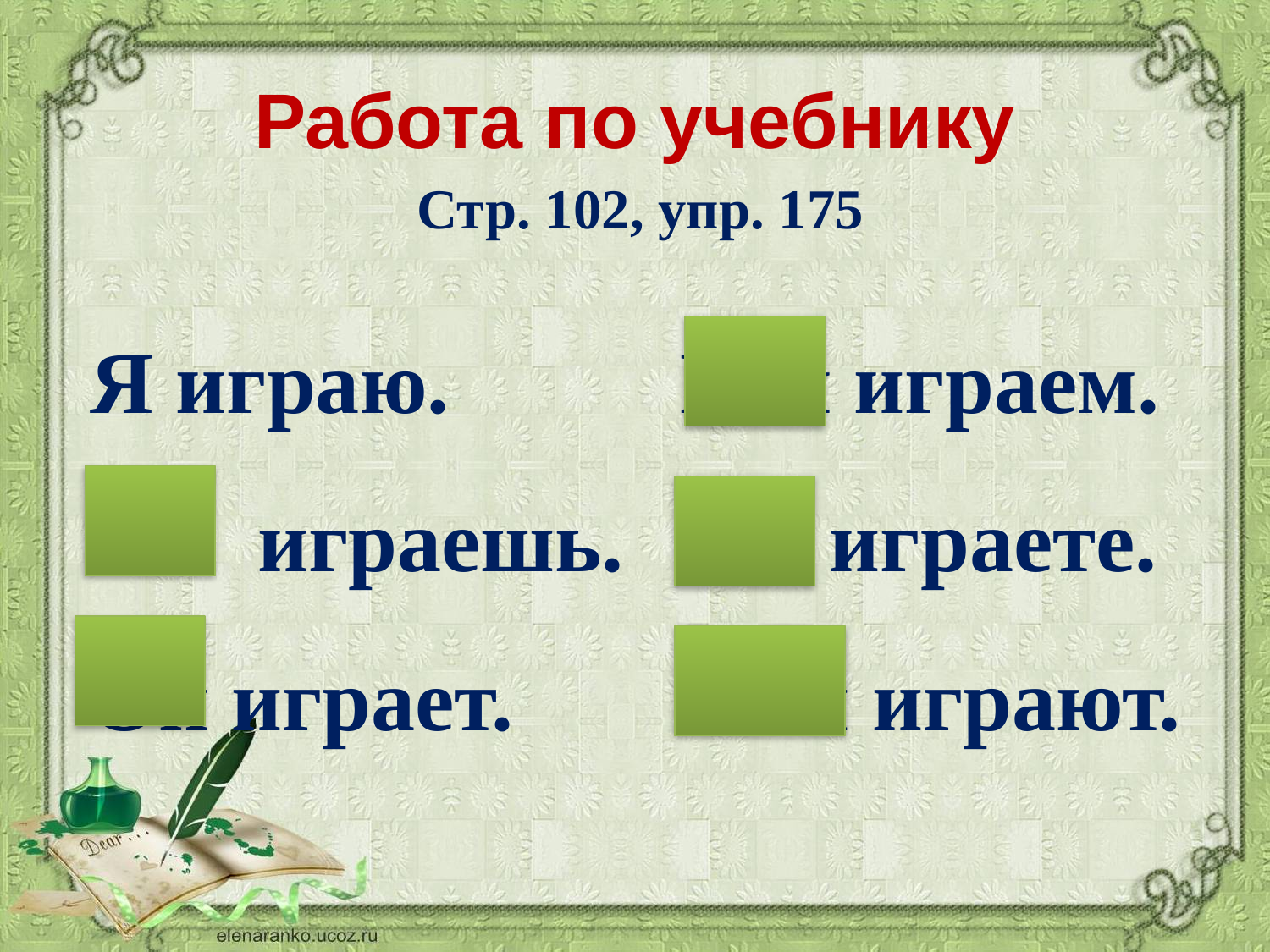

# Работа по учебнику
Стр. 102, упр. 175

Я играю.
Ты  играешь.
Он играет.
Мы играем.
Вы играете.
Они играют.